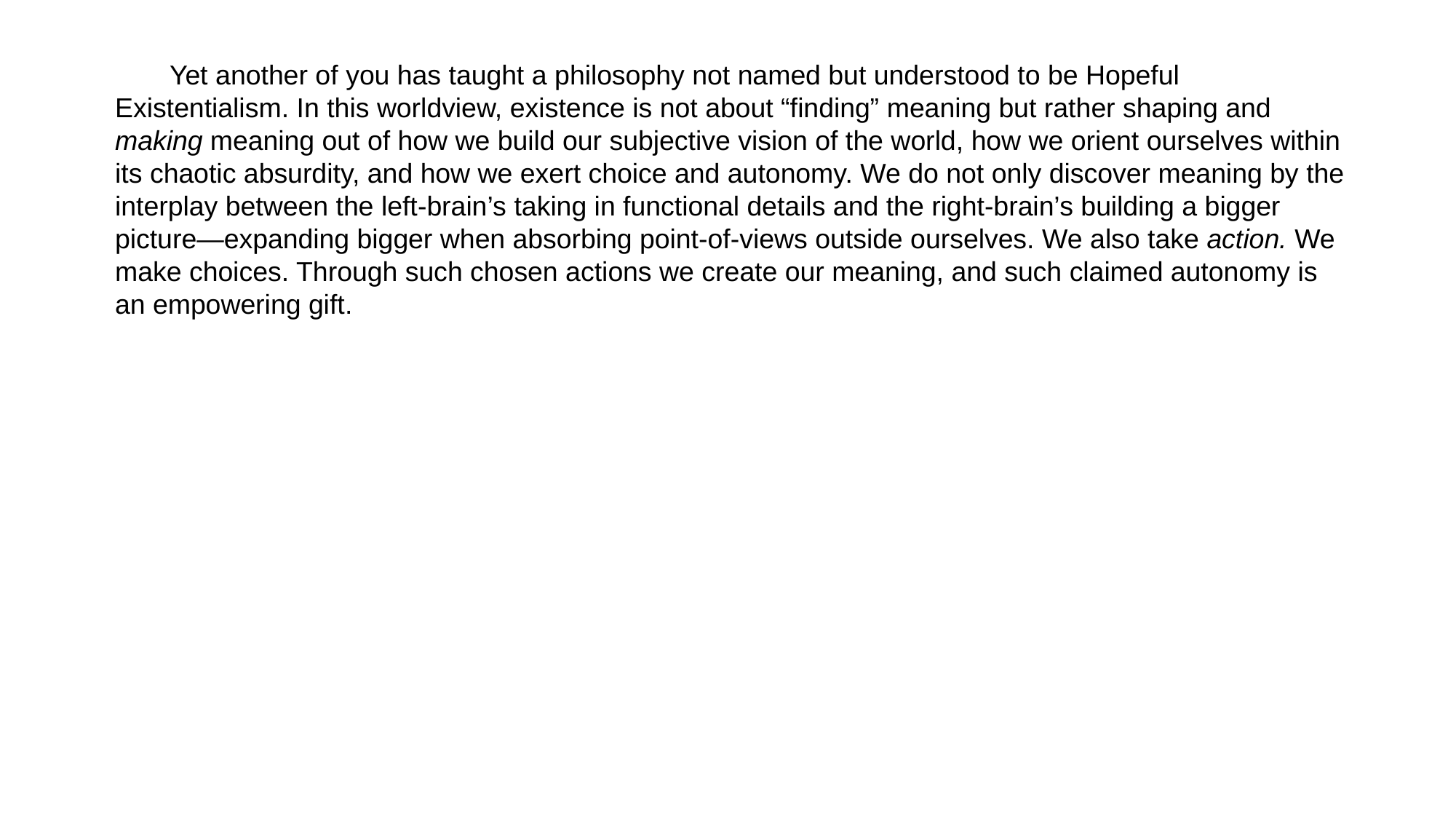

Yet another of you has taught a philosophy not named but understood to be Hopeful Existentialism. In this worldview, existence is not about “finding” meaning but rather shaping and making meaning out of how we build our subjective vision of the world, how we orient ourselves within its chaotic absurdity, and how we exert choice and autonomy. We do not only discover meaning by the interplay between the left-brain’s taking in functional details and the right-brain’s building a bigger picture—expanding bigger when absorbing point-of-views outside ourselves. We also take action. We make choices. Through such chosen actions we create our meaning, and such claimed autonomy is an empowering gift.